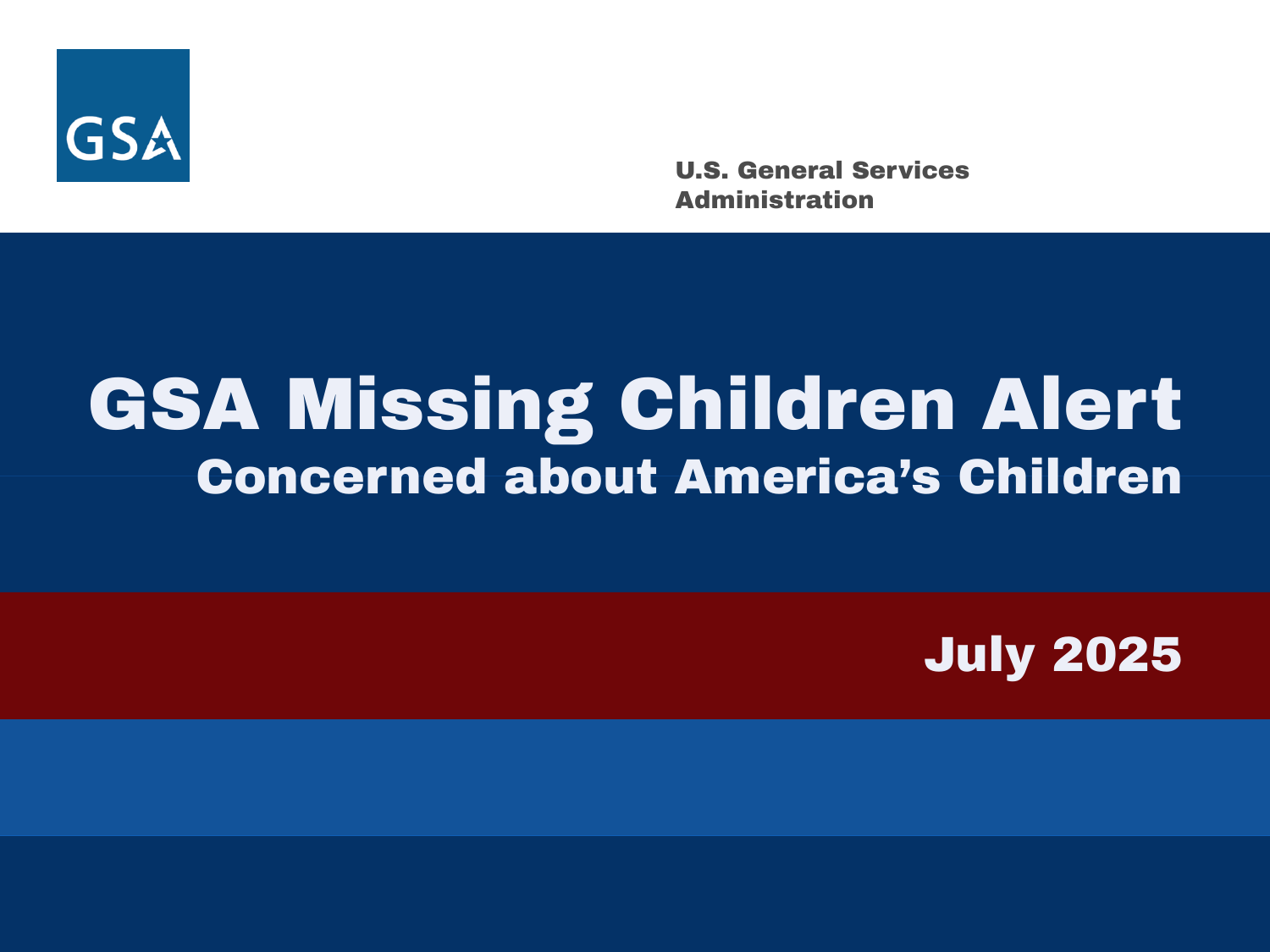

# GSA Missing Children Alert Concerned about America’s Children July 2025